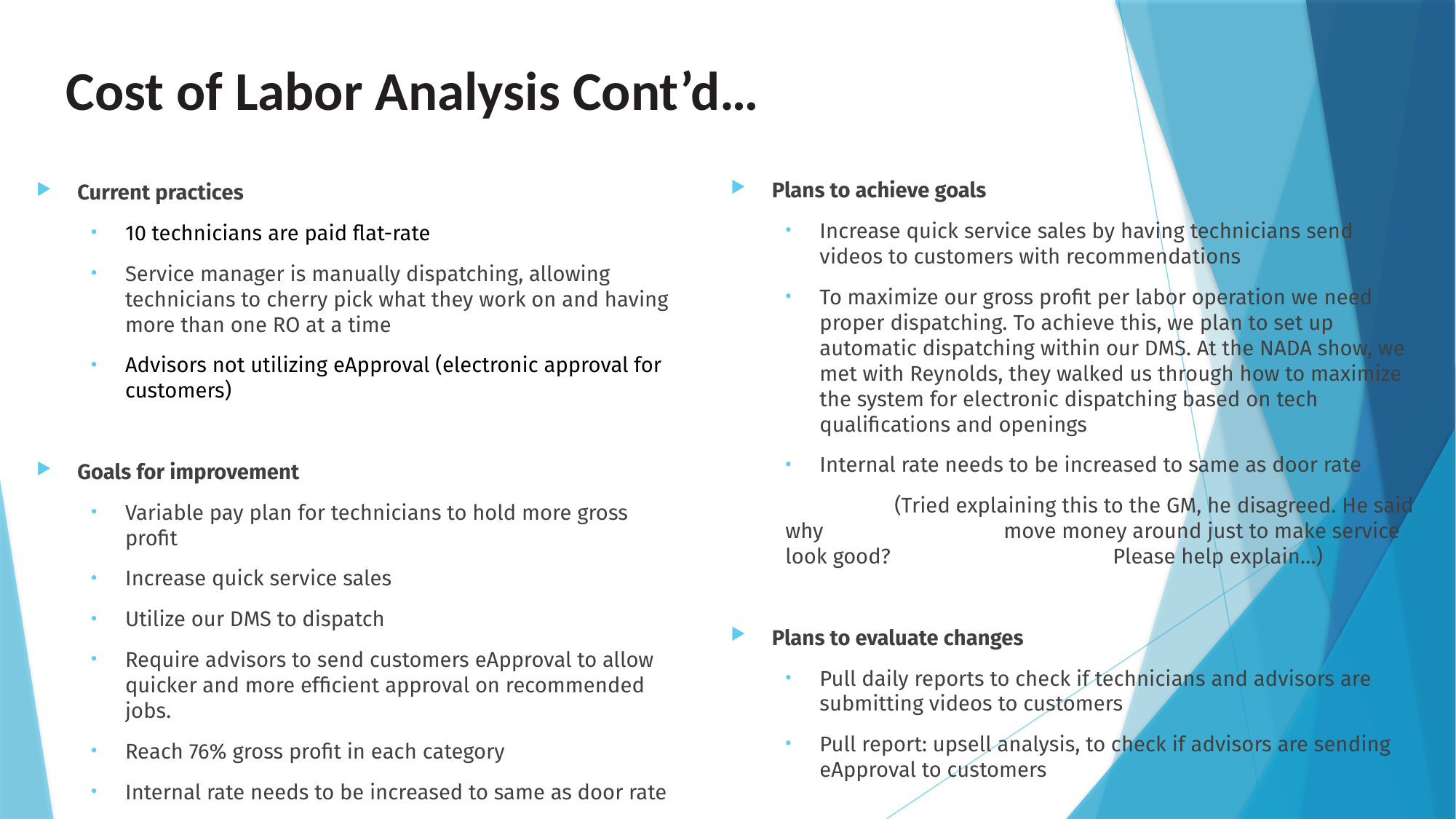

# Cost of Labor Analysis Cont’d…
Plans to achieve goals
Increase quick service sales by having technicians send videos to customers with recommendations
To maximize our gross profit per labor operation we need proper dispatching. To achieve this, we plan to set up automatic dispatching within our DMS. At the NADA show, we met with Reynolds, they walked us through how to maximize the system for electronic dispatching based on tech qualifications and openings
Internal rate needs to be increased to same as door rate
	(Tried explaining this to the GM, he disagreed. He said why 		move money around just to make service look good? 		Please help explain…)

Plans to evaluate changes
Pull daily reports to check if technicians and advisors are submitting videos to customers
Pull report: upsell analysis, to check if advisors are sending eApproval to customers
Current practices
10 technicians are paid flat-rate
Service manager is manually dispatching, allowing technicians to cherry pick what they work on and having more than one RO at a time
Advisors not utilizing eApproval (electronic approval for customers)

Goals for improvement
Variable pay plan for technicians to hold more gross profit
Increase quick service sales
Utilize our DMS to dispatch
Require advisors to send customers eApproval to allow quicker and more efficient approval on recommended jobs.
Reach 76% gross profit in each category
Internal rate needs to be increased to same as door rate